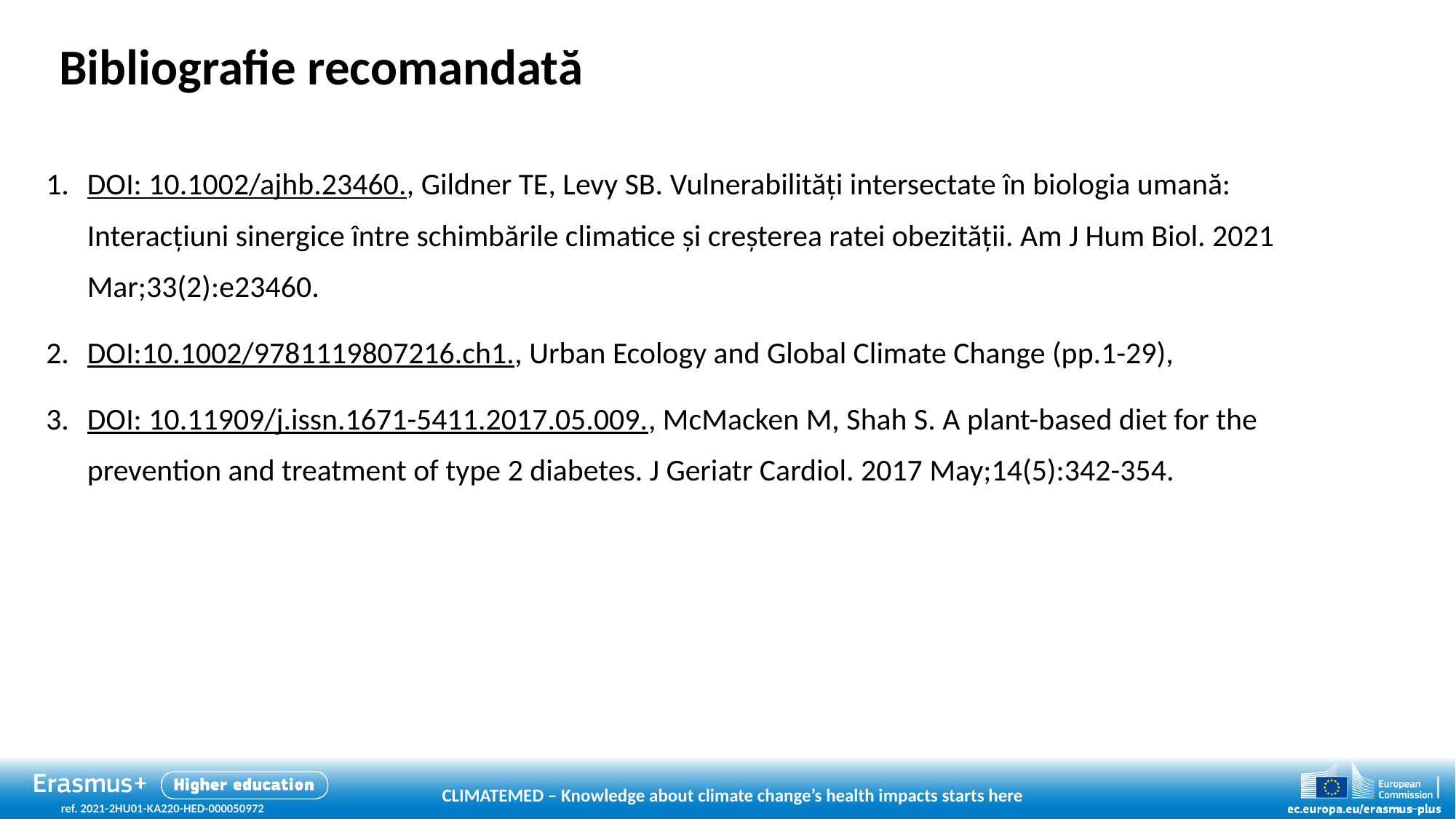

# Bibliografie recomandată
DOI: 10.1002/ajhb.23460., Gildner TE, Levy SB. Vulnerabilități intersectate în biologia umană: Interacțiuni sinergice între schimbările climatice și creșterea ratei obezității. Am J Hum Biol. 2021 Mar;33(2):e23460.
DOI:10.1002/9781119807216.ch1., Urban Ecology and Global Climate Change (pp.1-29),
DOI: 10.11909/j.issn.1671-5411.2017.05.009., McMacken M, Shah S. A plant-based diet for the prevention and treatment of type 2 diabetes. J Geriatr Cardiol. 2017 May;14(5):342-354.